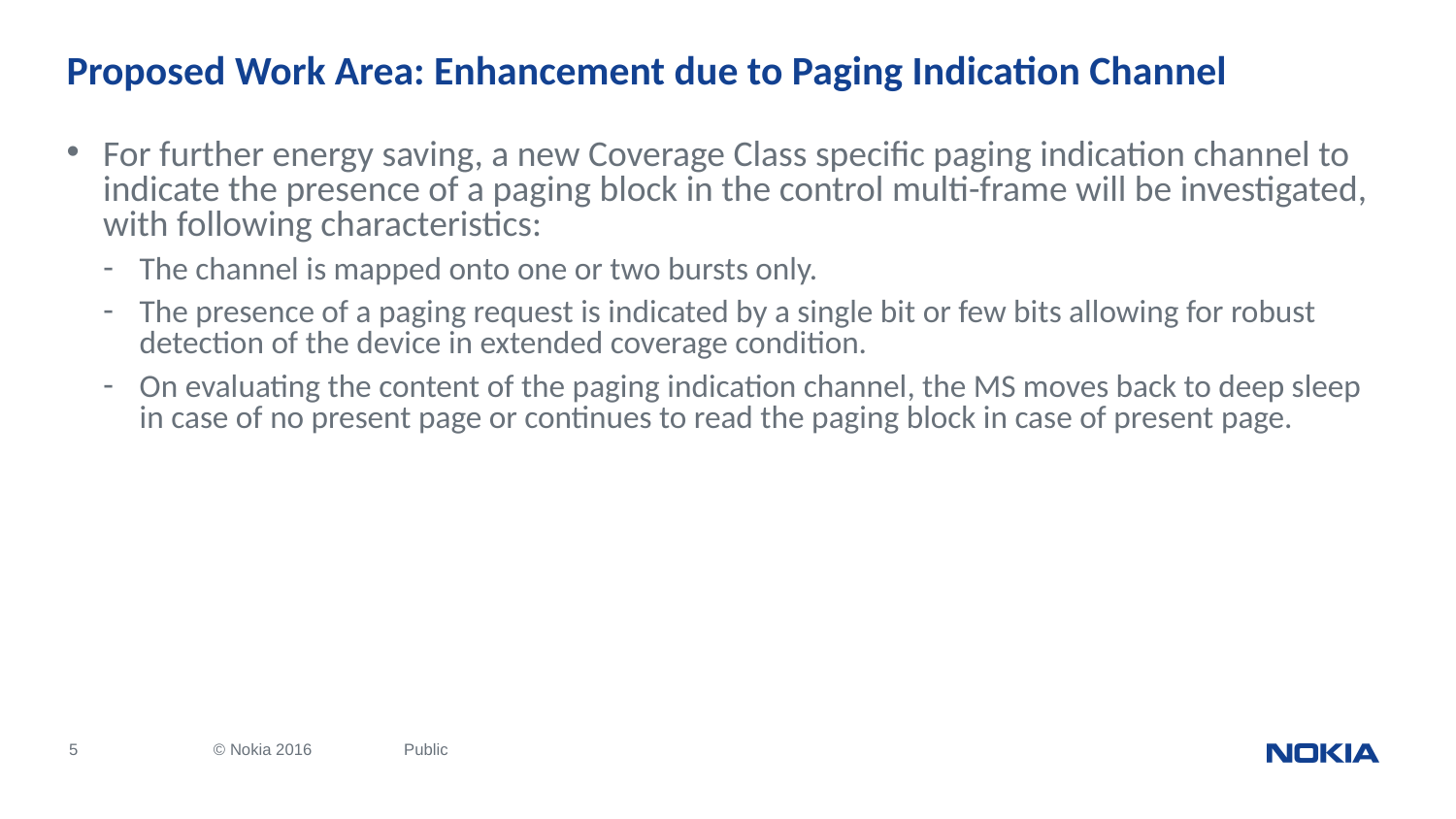

Proposed Work Area: Enhancement due to Paging Indication Channel
For further energy saving, a new Coverage Class specific paging indication channel to indicate the presence of a paging block in the control multi-frame will be investigated, with following characteristics:
The channel is mapped onto one or two bursts only.
The presence of a paging request is indicated by a single bit or few bits allowing for robust detection of the device in extended coverage condition.
On evaluating the content of the paging indication channel, the MS moves back to deep sleep in case of no present page or continues to read the paging block in case of present page.